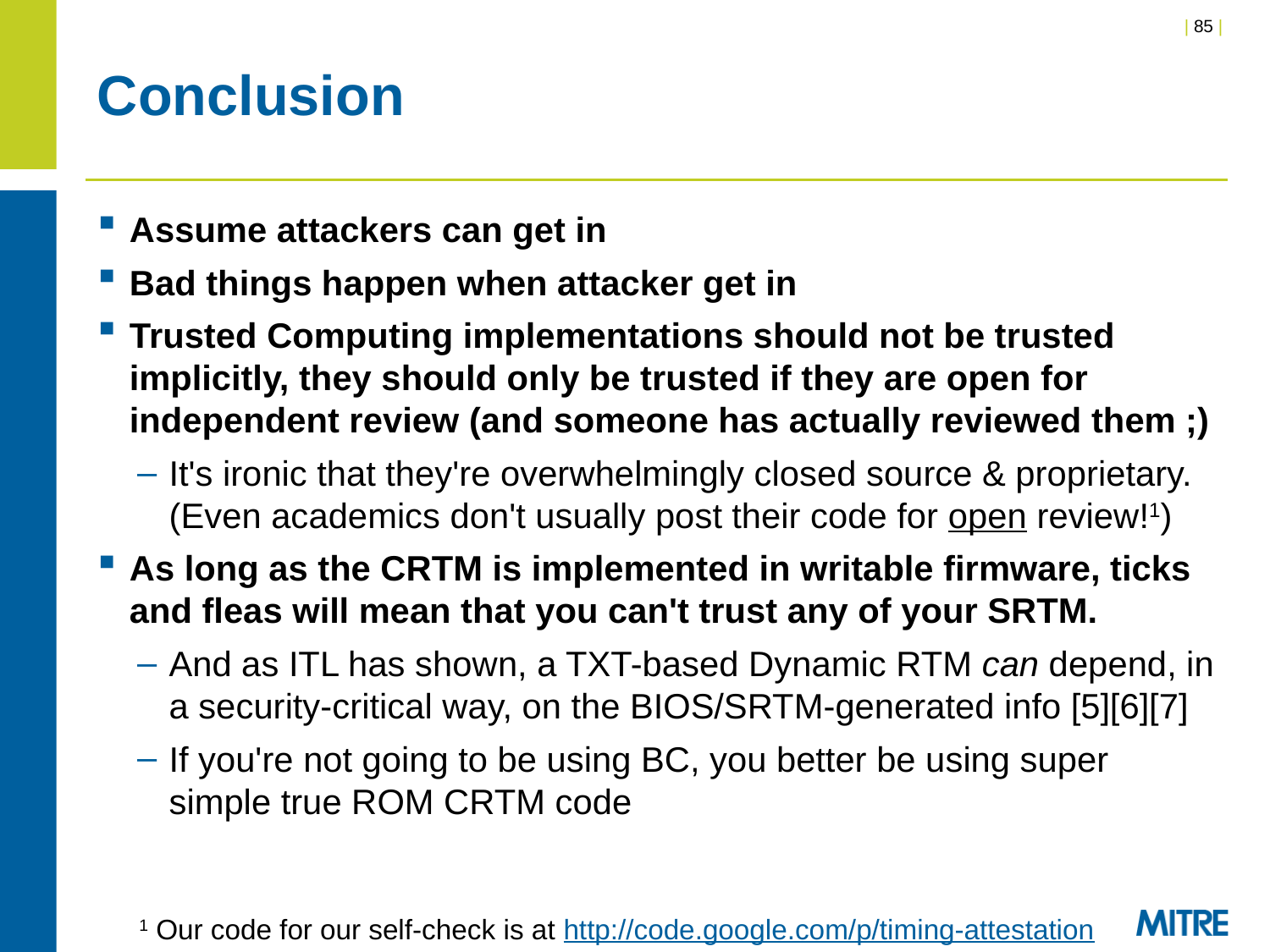

# Conclusion
Assume attackers can get in
Bad things happen when attacker get in
Trusted Computing implementations should not be trusted implicitly, they should only be trusted if they are open for independent review (and someone has actually reviewed them ;)
It's ironic that they're overwhelmingly closed source & proprietary. (Even academics don't usually post their code for open review!1)
As long as the CRTM is implemented in writable firmware, ticks and fleas will mean that you can't trust any of your SRTM.
And as ITL has shown, a TXT-based Dynamic RTM can depend, in a security-critical way, on the BIOS/SRTM-generated info [5][6][7]
If you're not going to be using BC, you better be using super simple true ROM CRTM code

1 Our code for our self-check is at http://code.google.com/p/timing-attestation